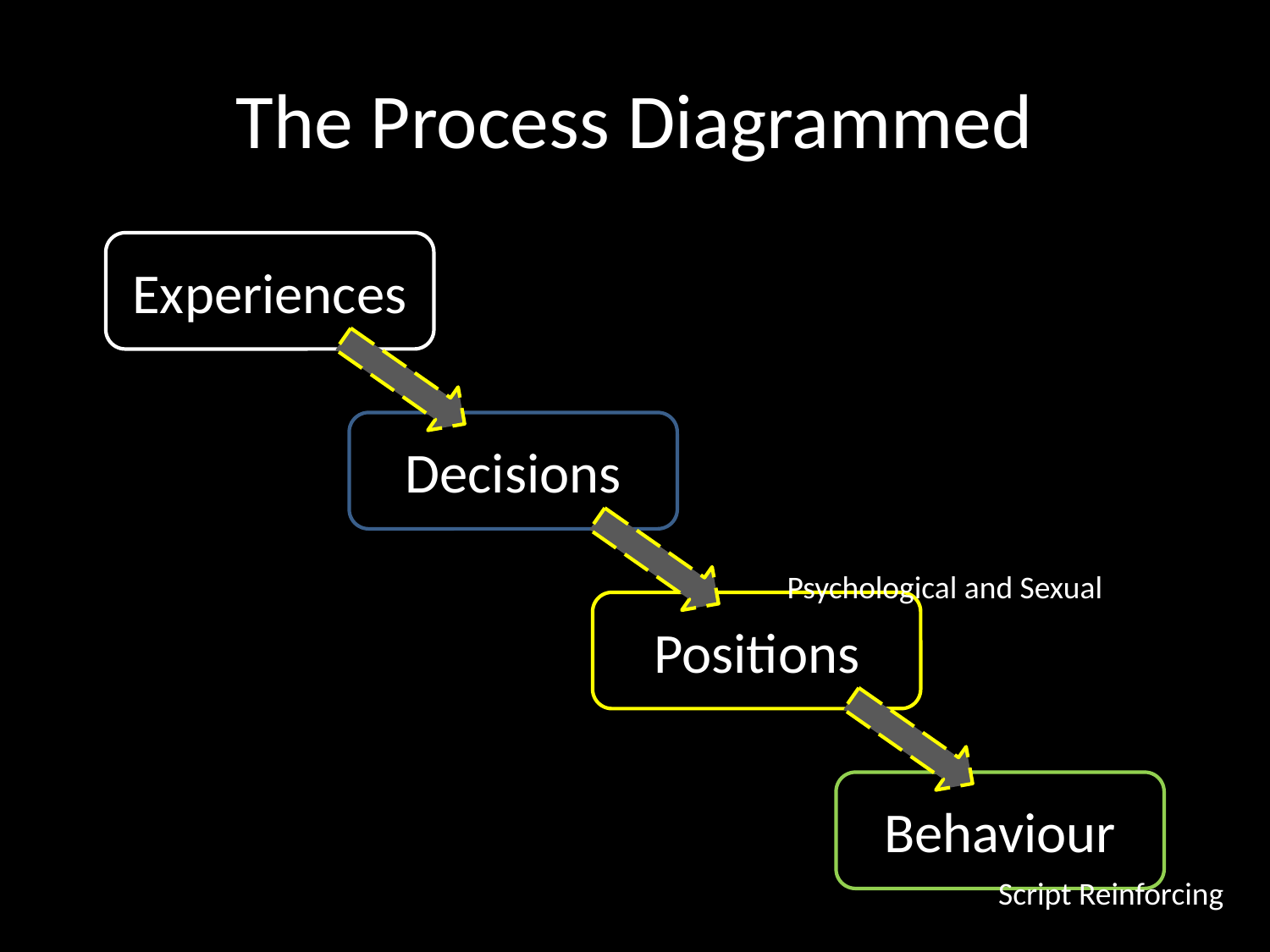

# The Process Diagrammed
Experiences

Decisions

Psychological and Sexual
Positions

Behaviour
Script Reinforcing